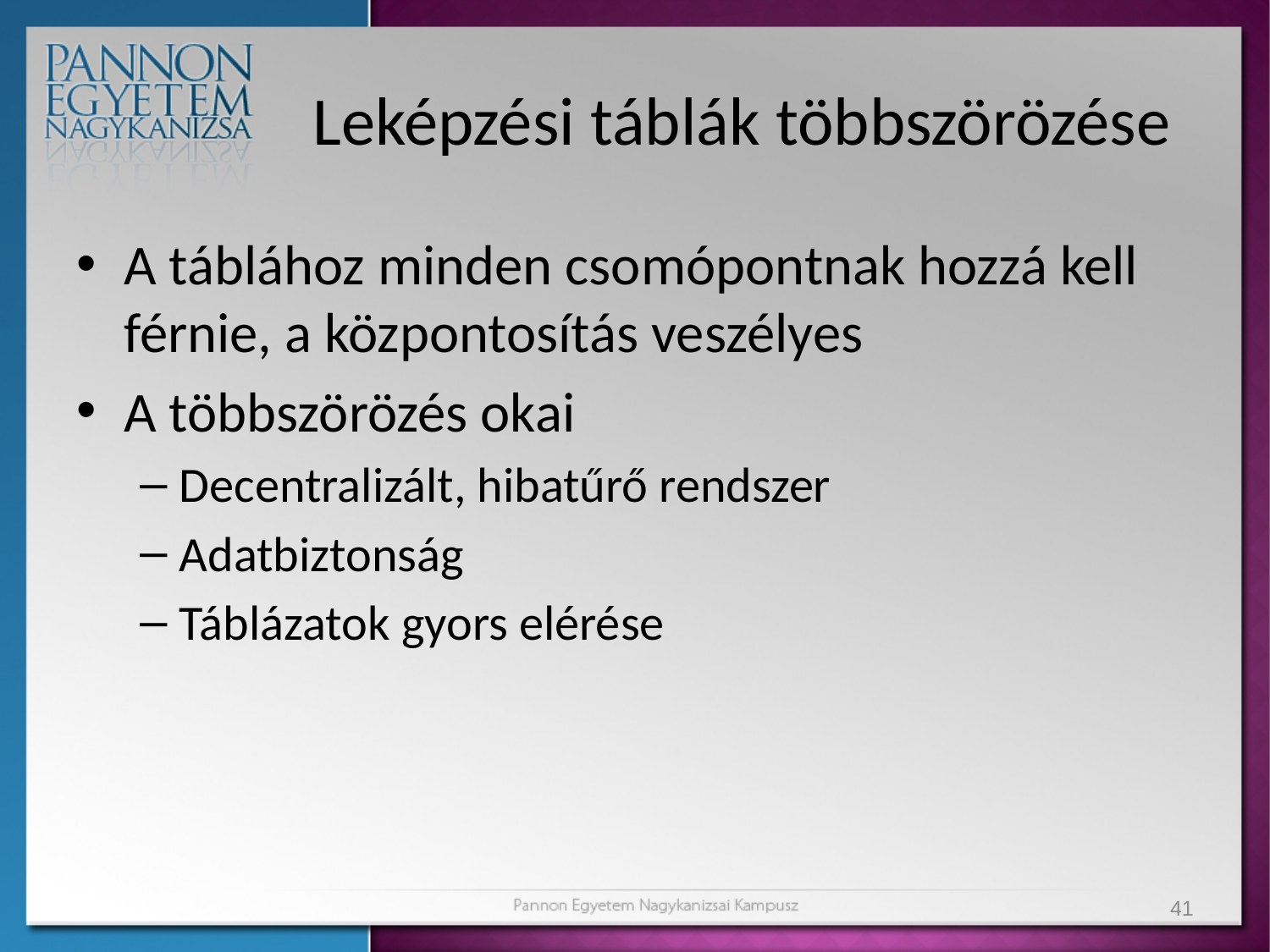

# Leképzési táblák többszörözése
A táblához minden csomópontnak hozzá kell férnie, a központosítás veszélyes
A többszörözés okai
Decentralizált, hibatűrő rendszer
Adatbiztonság
Táblázatok gyors elérése
41